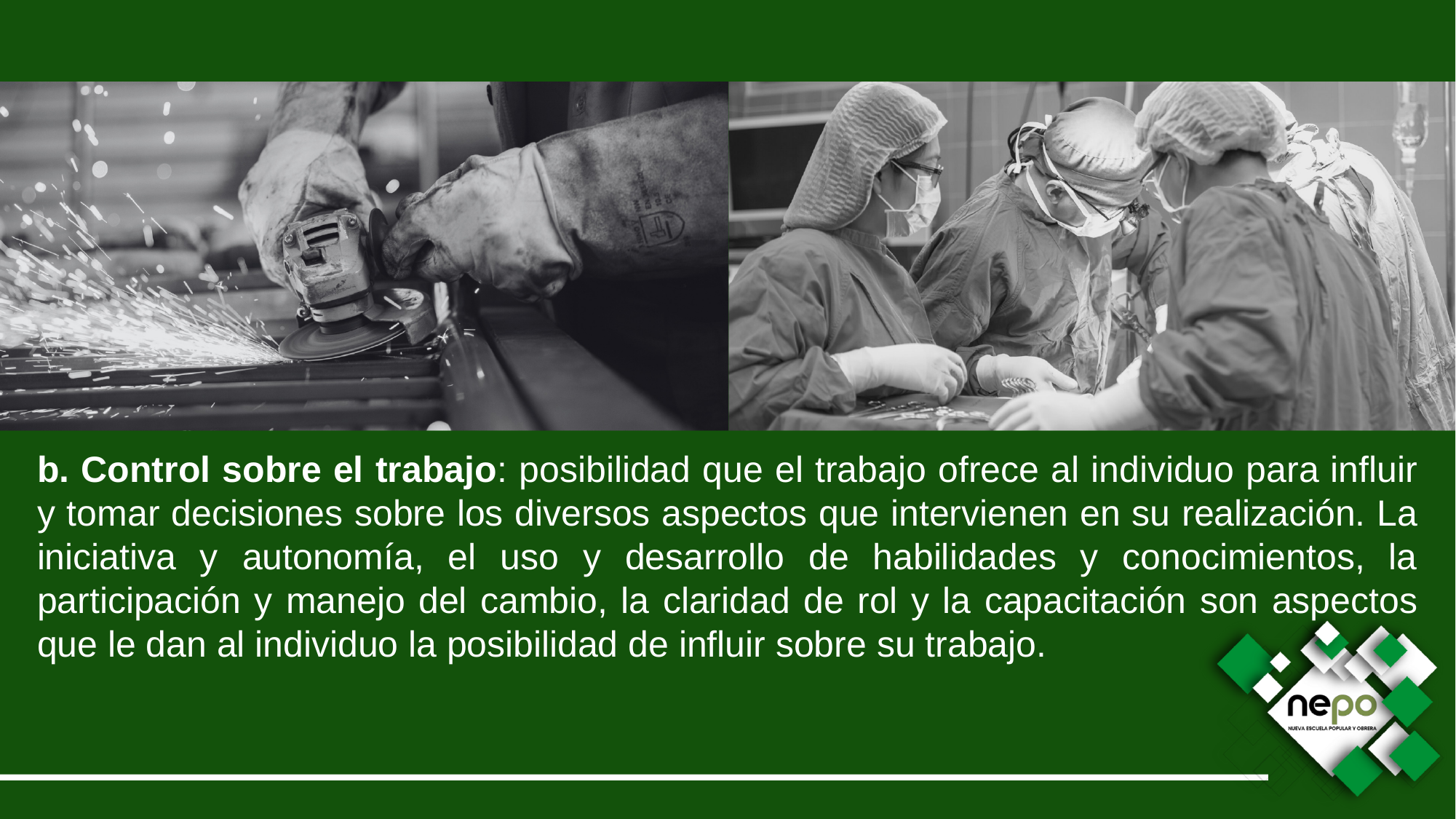

b. Control sobre el trabajo: posibilidad que el trabajo ofrece al individuo para influir y tomar decisiones sobre los diversos aspectos que intervienen en su realización. La iniciativa y autonomía, el uso y desarrollo de habilidades y conocimientos, la participación y manejo del cambio, la claridad de rol y la capacitación son aspectos que le dan al individuo la posibilidad de influir sobre su trabajo.